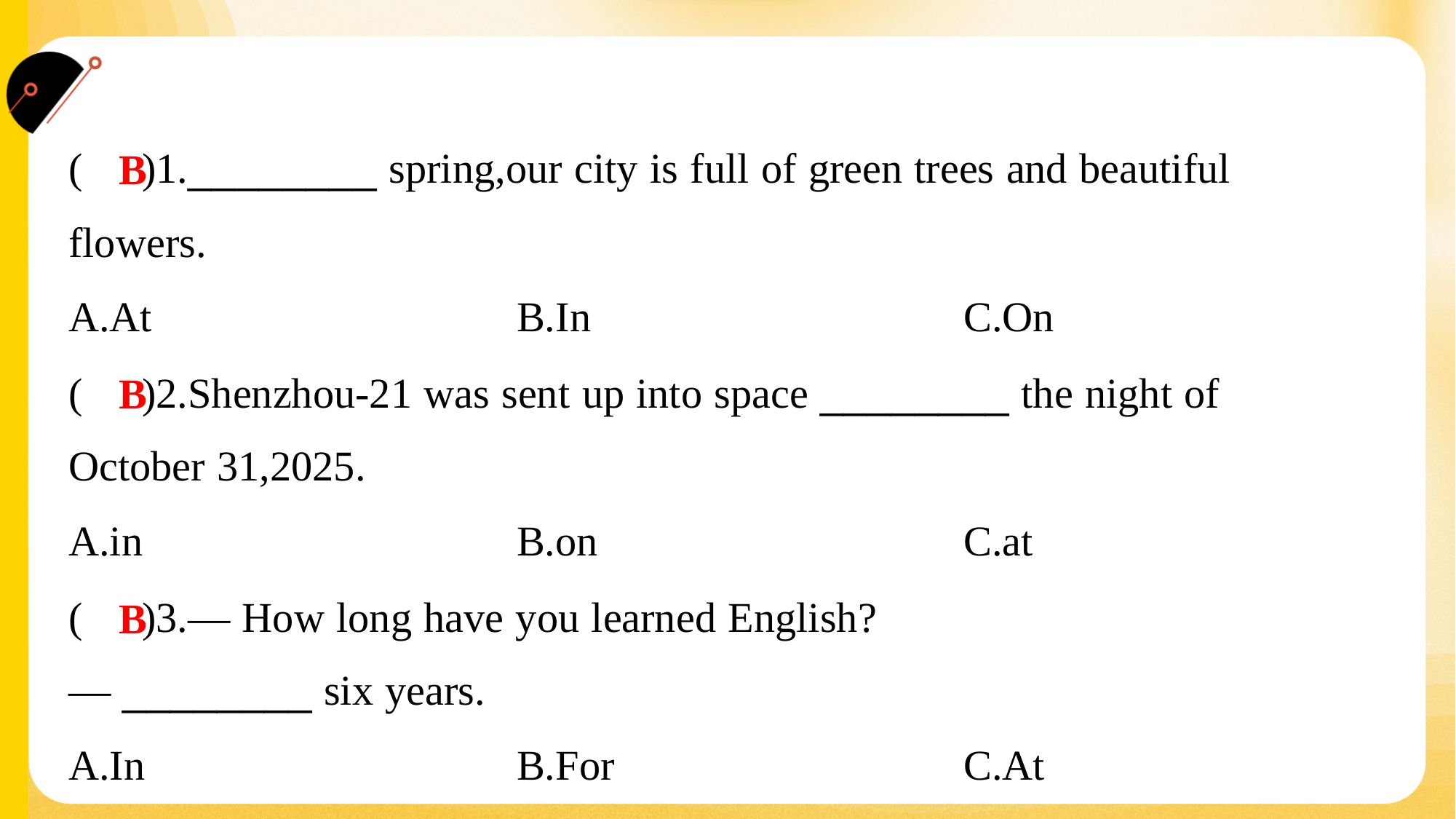

(     )1.________ spring,our city is full of green trees and beautiful
flowers.
B
A.At	B.In	C.On
(     )2.Shenzhou-21 was sent up into space ________ the night of
October 31,2025.
B
A.in	B.on	C.at
(     )3.— How long have you learned English?
— ________ six years.
B
A.In	B.For	C.At